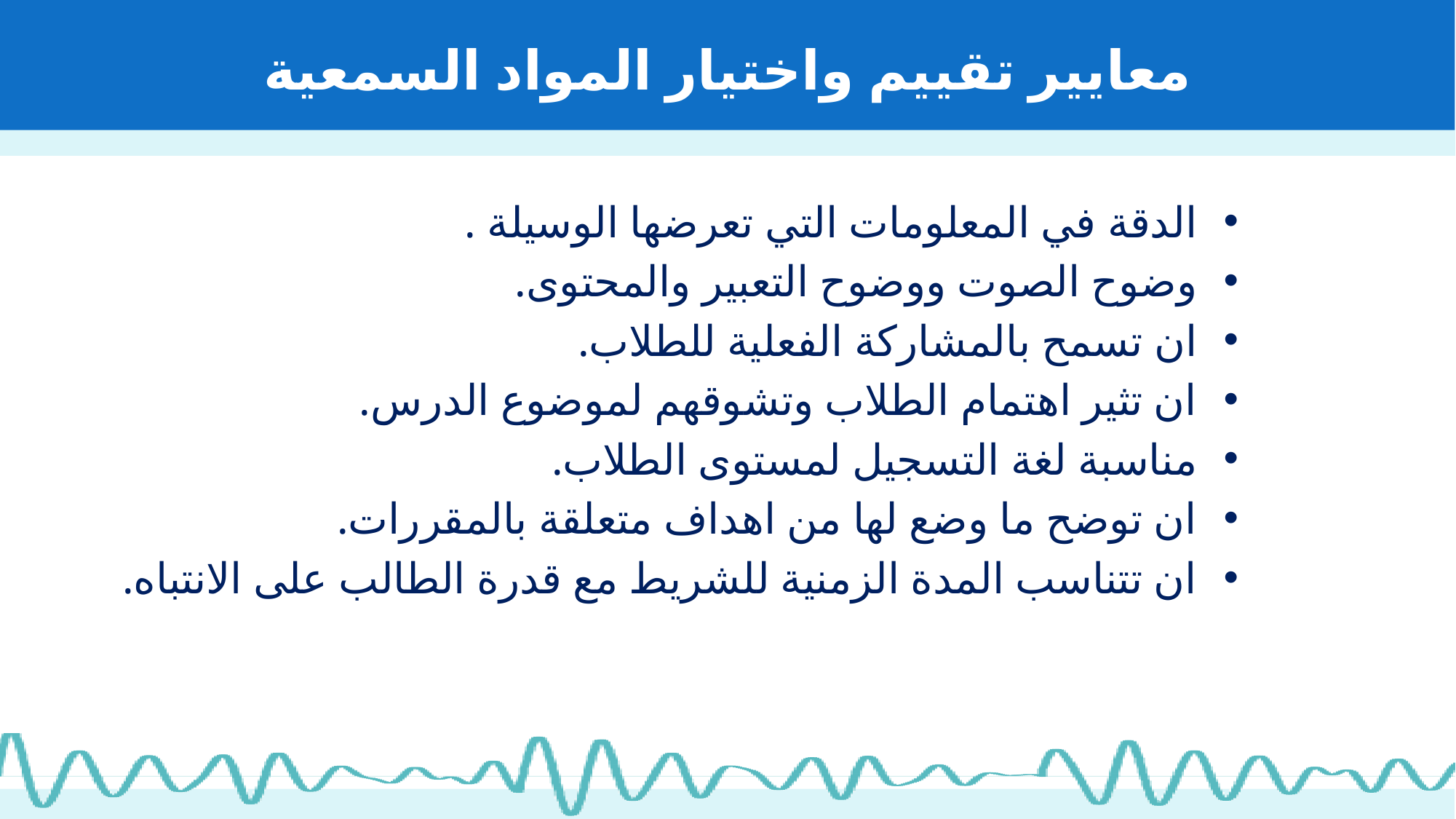

# معايير تقييم واختيار المواد السمعية
الدقة في المعلومات التي تعرضها الوسيلة .
وضوح الصوت ووضوح التعبير والمحتوى.
ان تسمح بالمشاركة الفعلية للطلاب.
ان تثير اهتمام الطلاب وتشوقهم لموضوع الدرس.
مناسبة لغة التسجيل لمستوى الطلاب.
ان توضح ما وضع لها من اهداف متعلقة بالمقررات.
ان تتناسب المدة الزمنية للشريط مع قدرة الطالب على الانتباه.